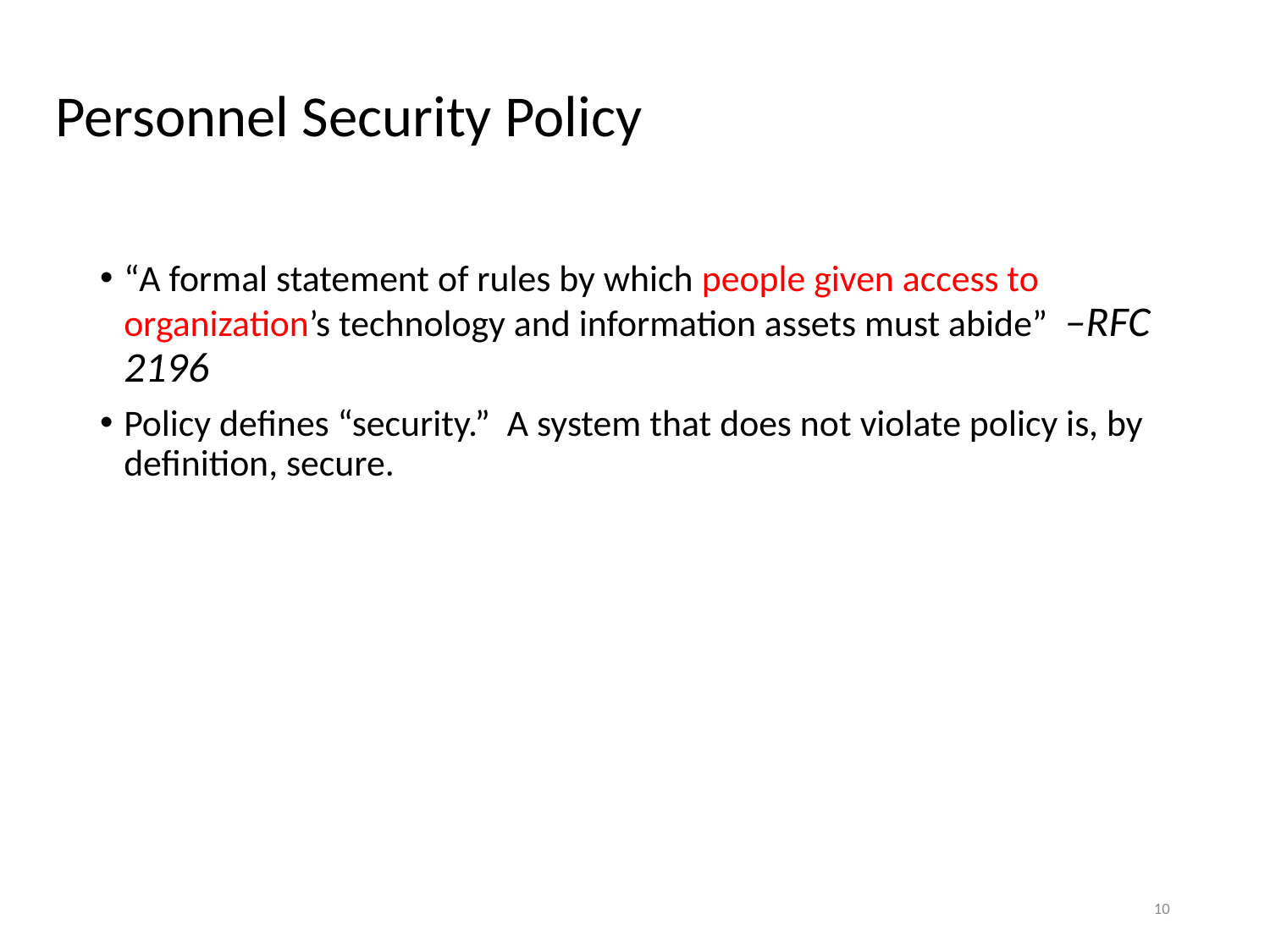

# Personnel Security Policy
“A formal statement of rules by which people given access to organization’s technology and information assets must abide”  –RFC 2196
Policy defines “security.”  A system that does not violate policy is, by definition, secure.
10